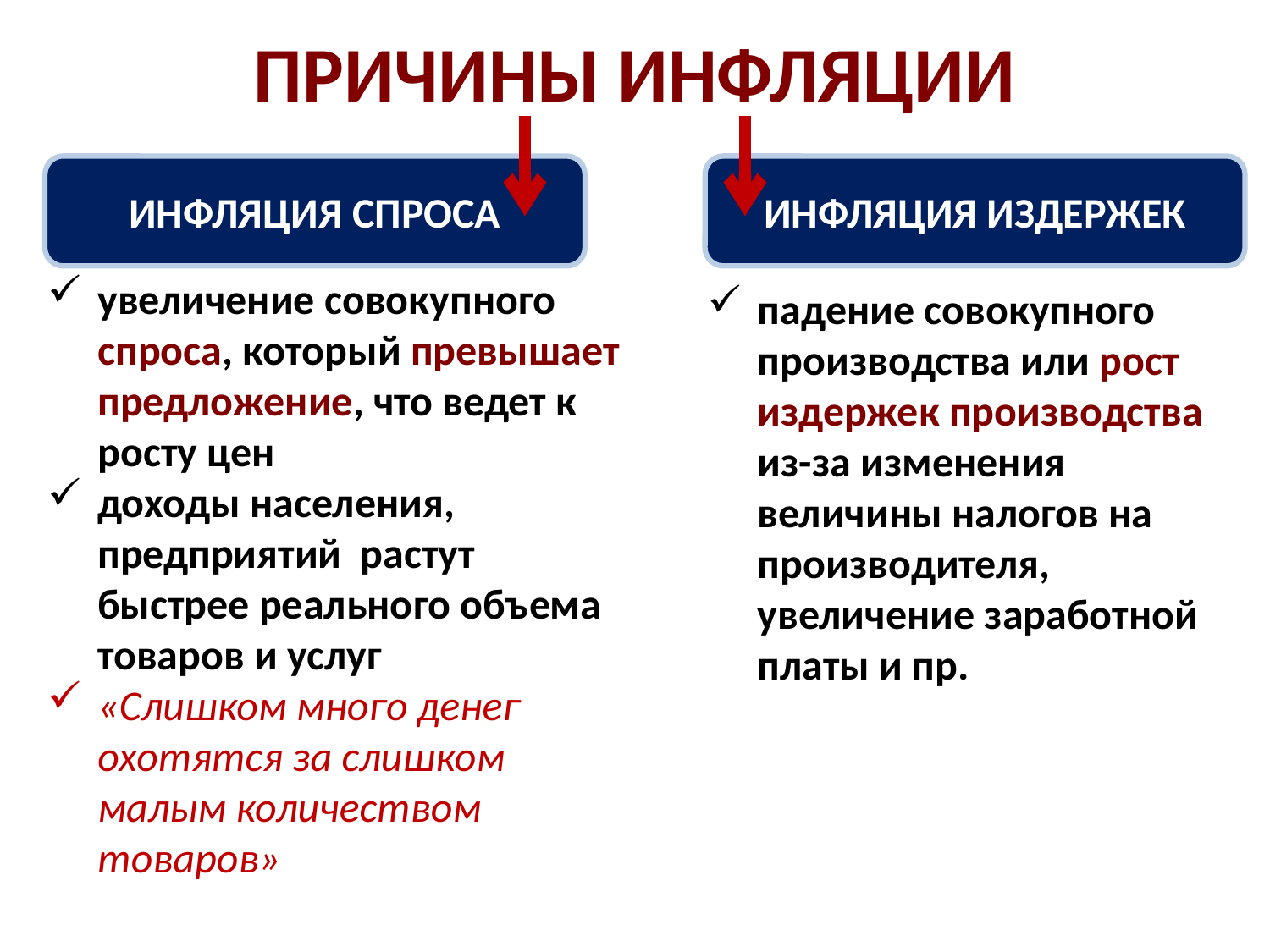

# ПРИЧИНЫ ИНФЛЯЦИИ
ИНФЛЯЦИЯ СПРОСА
ИНФЛЯЦИЯ ИЗДЕРЖЕК
увеличение совокупного спроса, который превышает предложение, что ведет к росту цен
доходы населения, предприятий  растут быстрее реального объема товаров и услуг
«Слишком много денег охотятся за слишком малым количеством товаров»

падение совокупного производства или рост издержек производства из-за изменения величины налогов на производителя, увеличение заработной платы и пр.